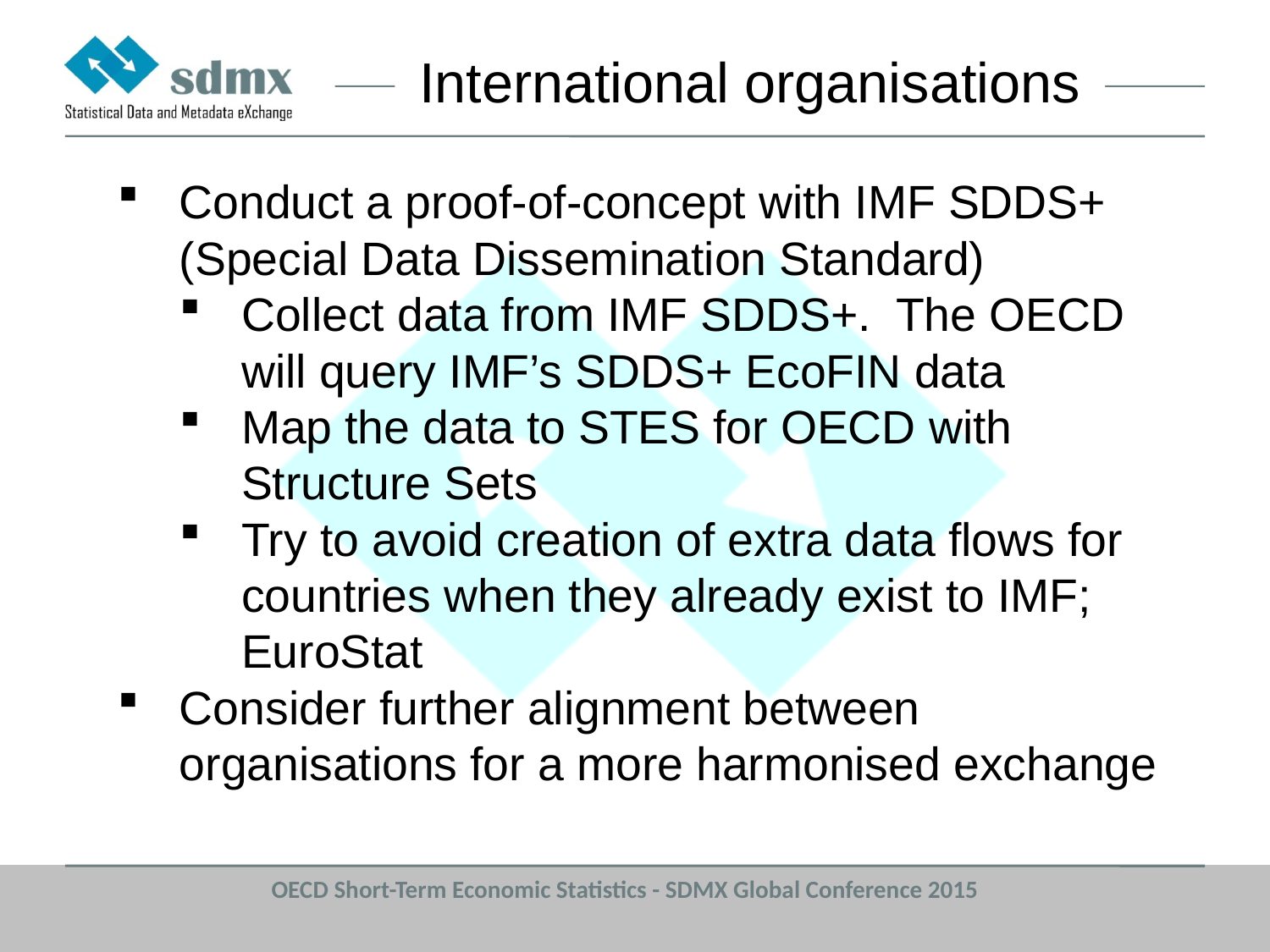

International organisations
Conduct a proof-of-concept with IMF SDDS+ (Special Data Dissemination Standard)
Collect data from IMF SDDS+.  The OECD will query IMF’s SDDS+ EcoFIN data
Map the data to STES for OECD with Structure Sets
Try to avoid creation of extra data flows for countries when they already exist to IMF; EuroStat
Consider further alignment between organisations for a more harmonised exchange

OECD Short-Term Economic Statistics - SDMX Global Conference 2015